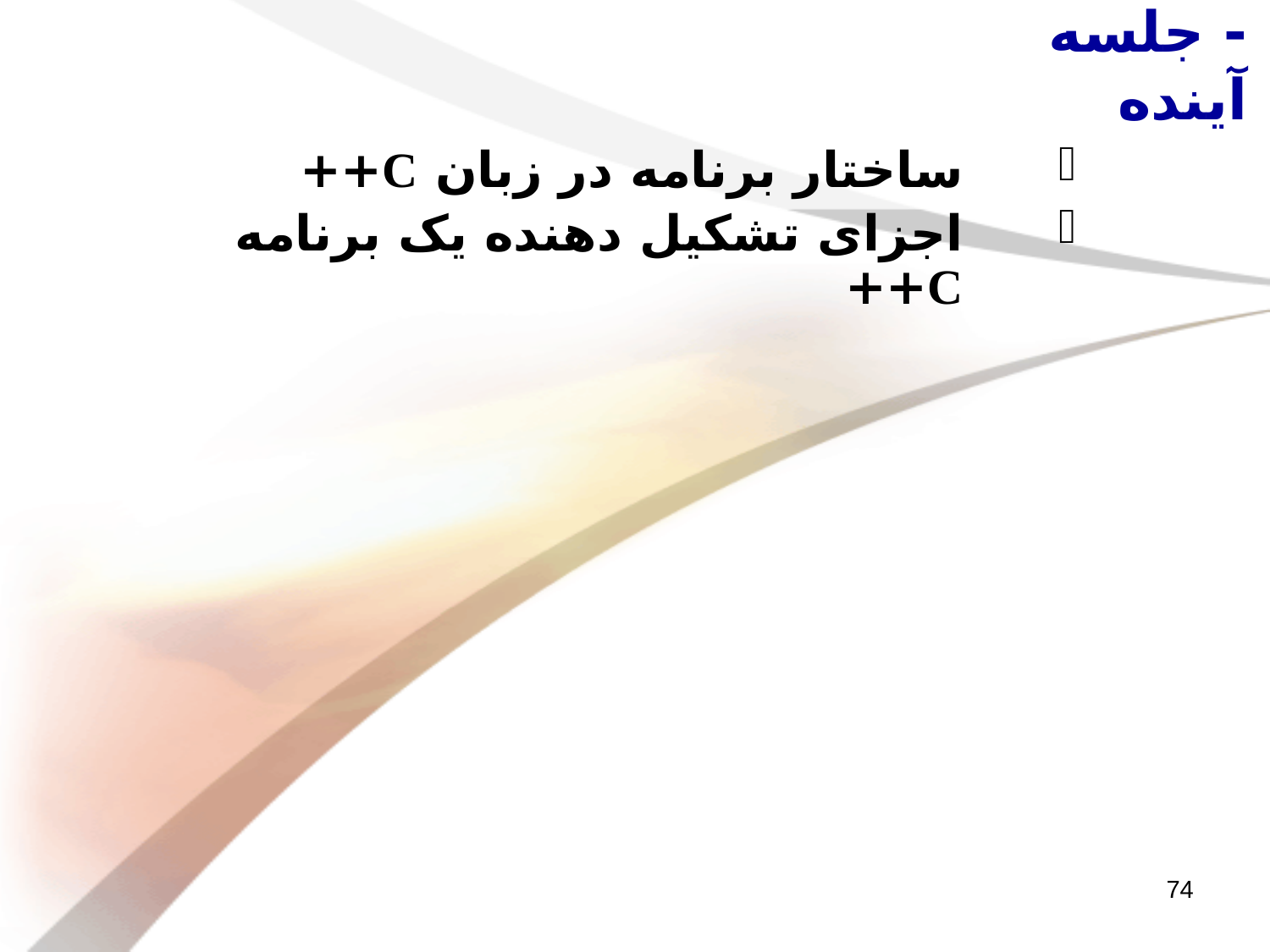

# - جلسه آینده
ساختار برنامه در زبان C++
اجزای تشکیل دهنده یک برنامه C++

74